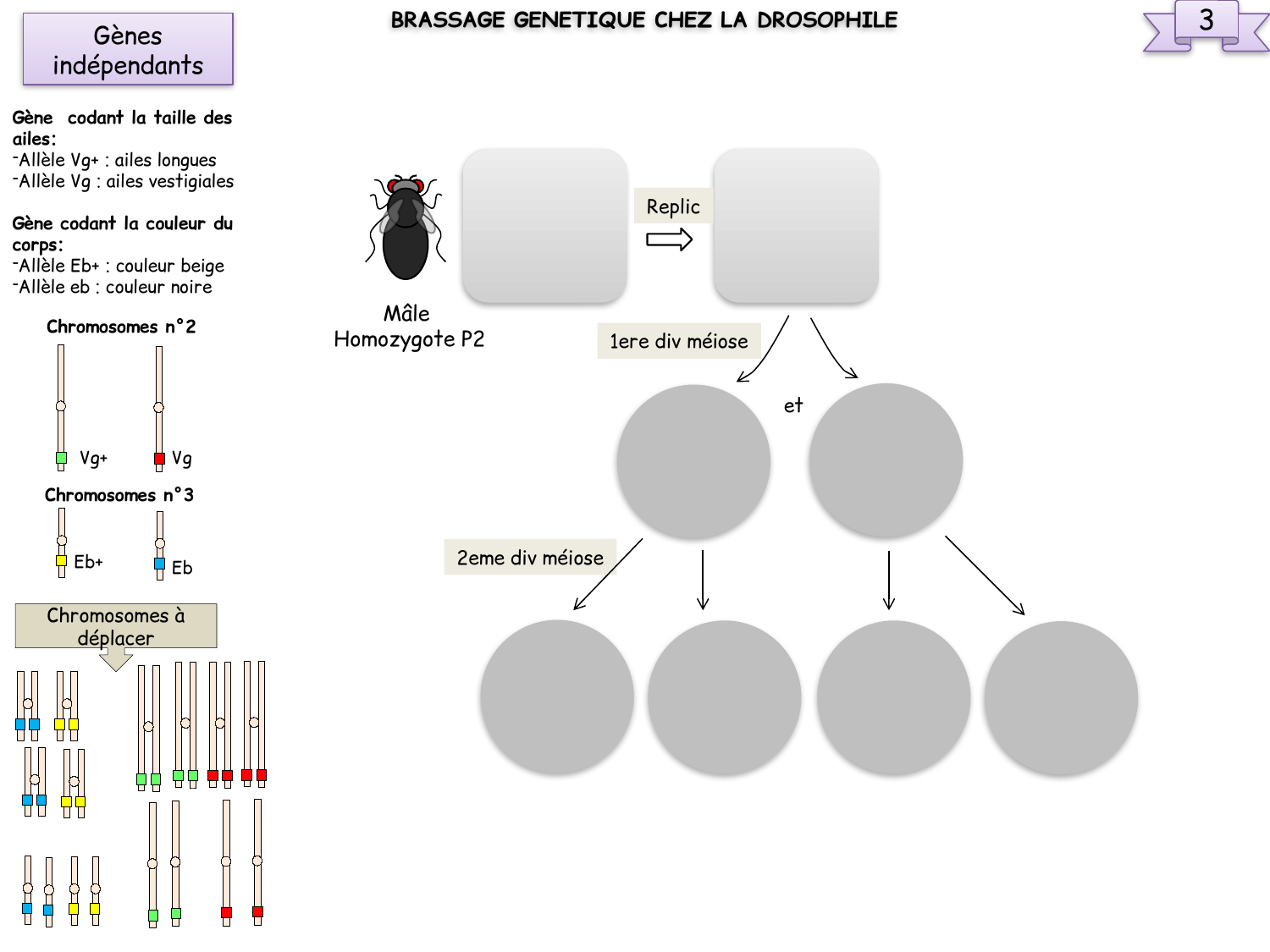

BRASSAGE GENETIQUE CHEZ LA DROSOPHILE
3
Gènes indépendants
Gène  codant la taille des ailes:
Allèle Vg+ : ailes longues
Allèle Vg : ailes vestigiales

Gène codant la couleur du corps:
Allèle Eb+ : couleur beige
Allèle eb : couleur noire

Chromosomes n°2

Vg+
Vg
Chromosomes n°3

Eb
Eb+

Replic

1ere div méiose

et
2eme div méiose

Mâle
Homozygote P2
Chromosomes à déplacer